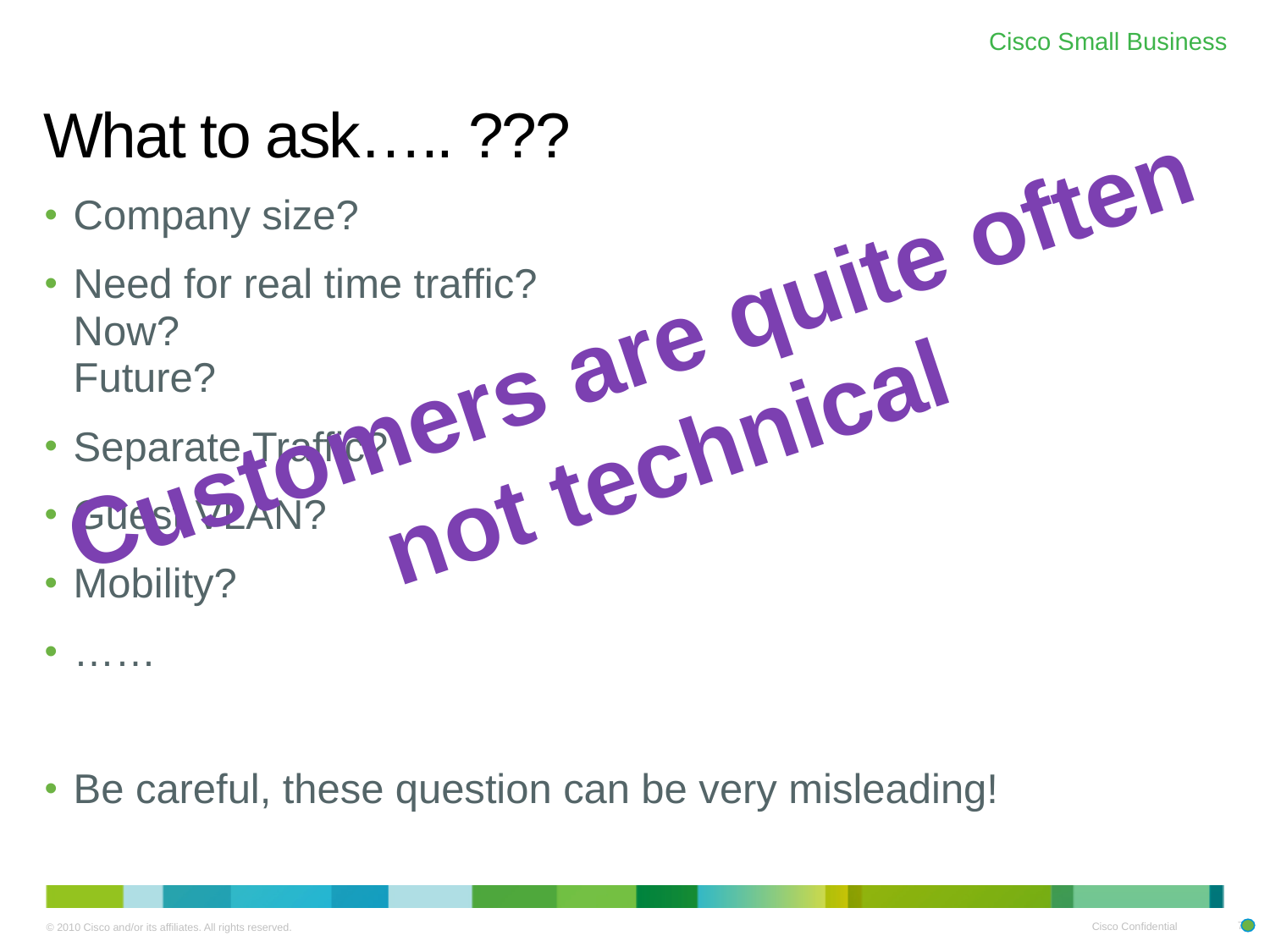

# What to ask….. ???
Company size?
Need for real time traffic?
Now?
Future?
Separate Traffic?
Guest VLAN?
Mobility?
……

Be careful, these question can be very misleading!
Customers are quite often
not technical